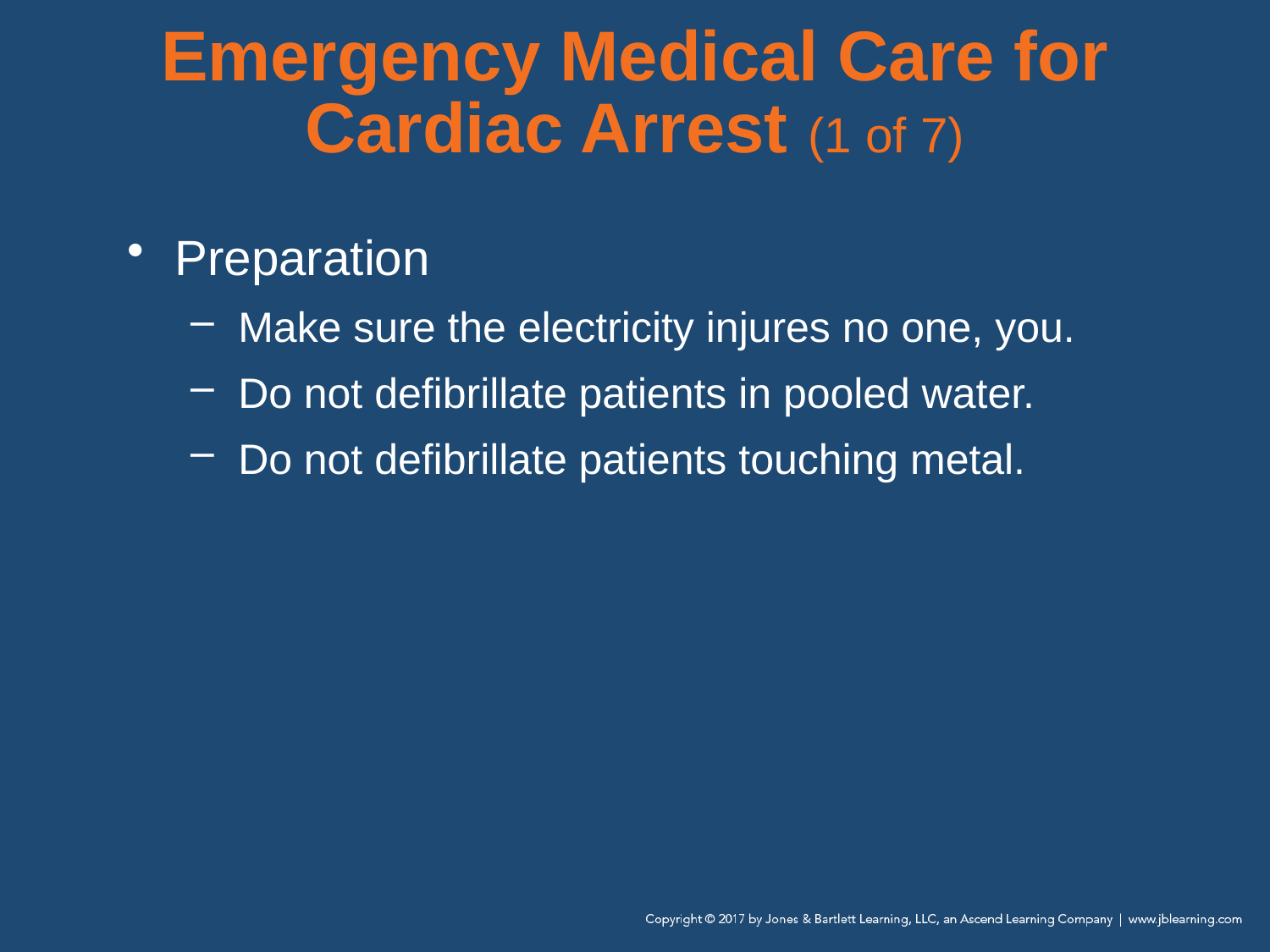

# Emergency Medical Care for Cardiac Arrest (1 of 7)
Preparation
Make sure the electricity injures no one, you.
Do not defibrillate patients in pooled water.
Do not defibrillate patients touching metal.